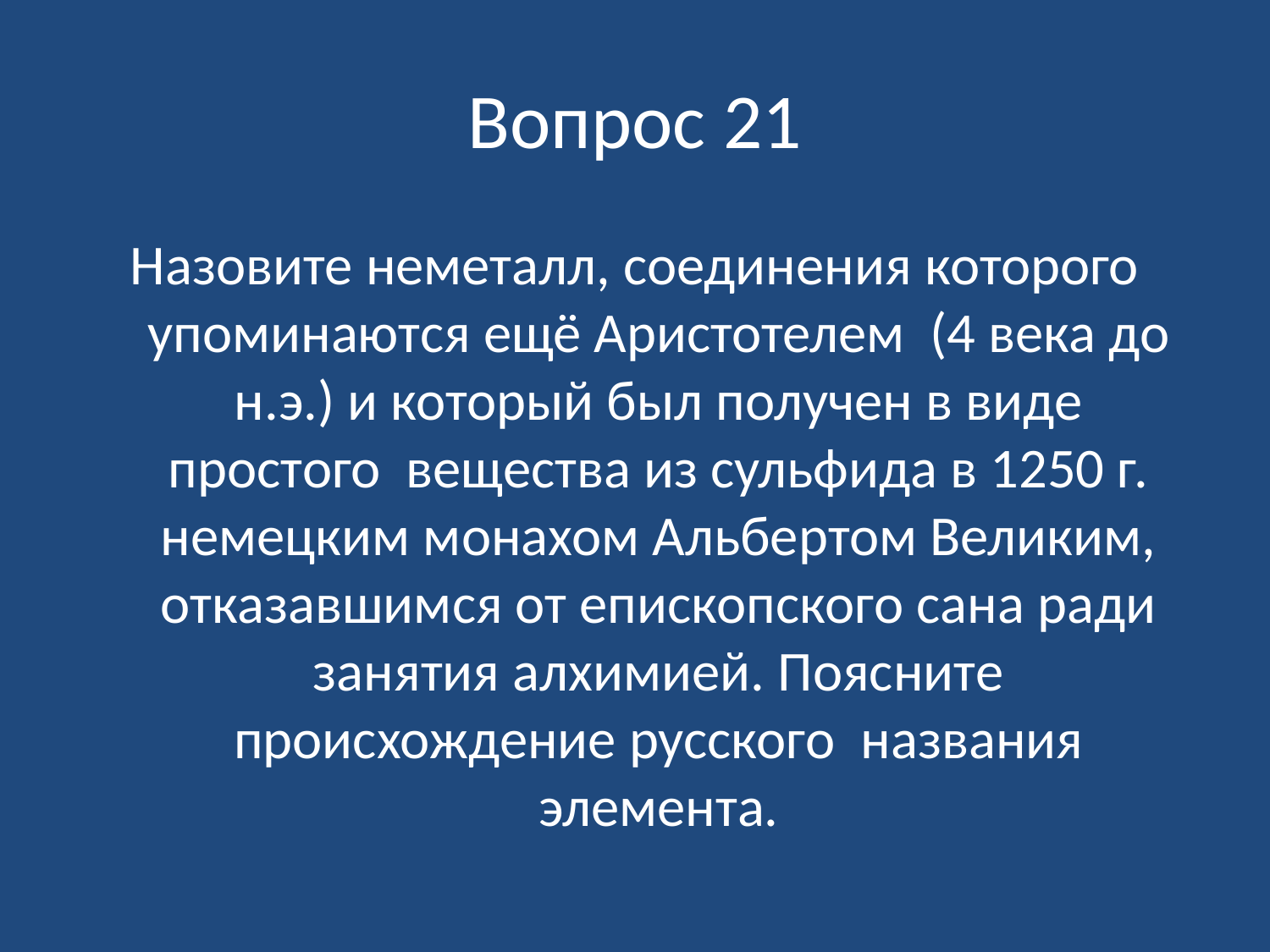

# Вопрос 21
Назовите неметалл, соединения которого упоминаются ещё Аристотелем  (4 века до н.э.) и который был получен в виде простого  вещества из сульфида в 1250 г. немецким монахом Альбертом Великим, отказавшимся от епископского сана ради занятия алхимией. Поясните происхождение русского  названия элемента.